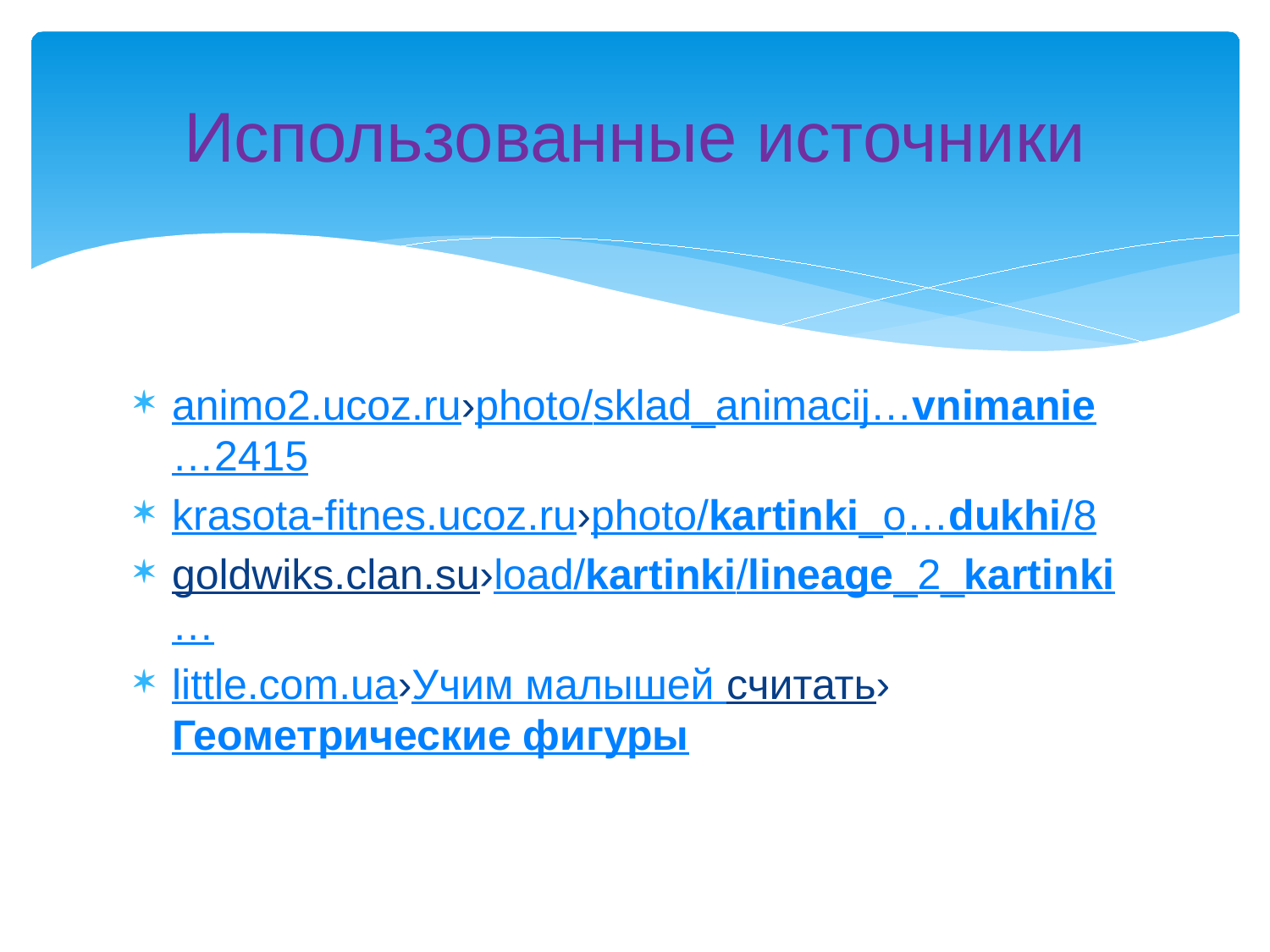

# Использованные источники
animo2.ucoz.ru›photo/sklad_animacij…vnimanie…2415
krasota-fitnes.ucoz.ru›photo/kartinki_o…dukhi/8
goldwiks.clan.su›load/kartinki/lineage_2_kartinki…
little.com.ua›Учим малышей считать›Геометрические фигуры